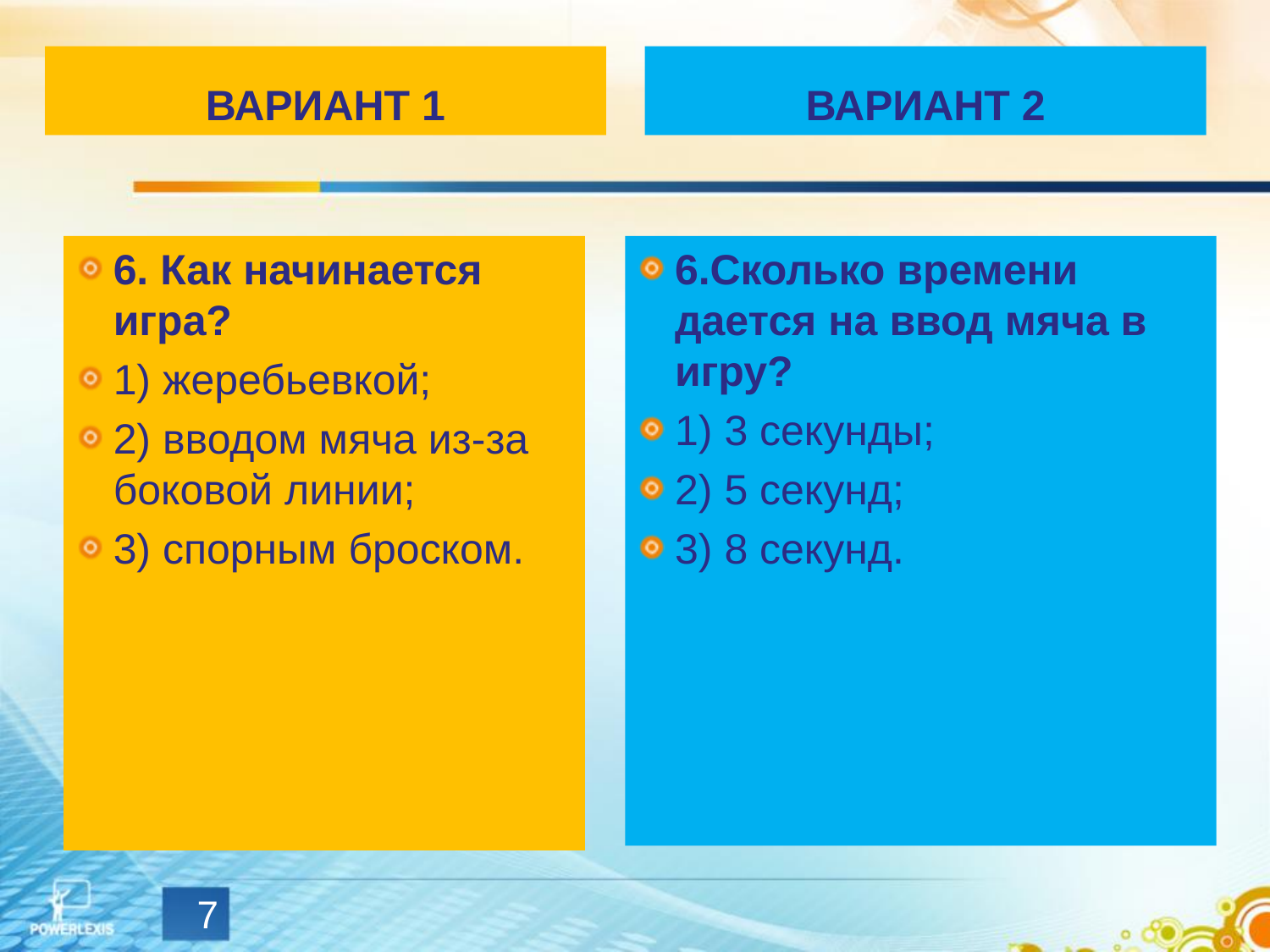

ВАРИАНТ 1
ВАРИАНТ 2
6. Как начинается игра?
1) жеребьевкой;
2) вводом мяча из-за боковой линии;
3) спорным броском.
6.Сколько времени дается на ввод мяча в игру?
1) 3 секунды;
2) 5 секунд;
3) 8 секунд.
7